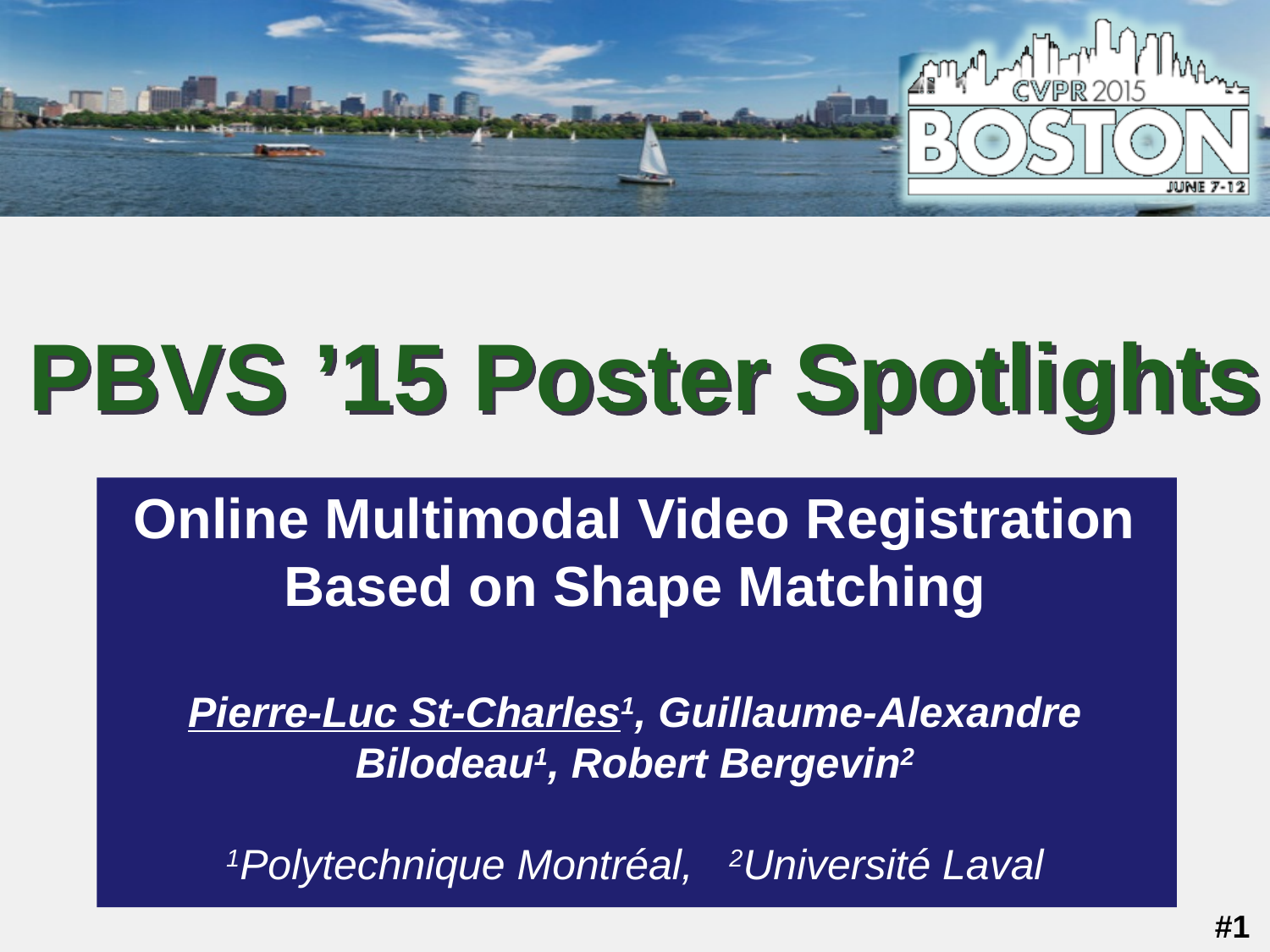

Online Multimodal Video Registration Based on Shape Matching

Pierre-Luc St-Charles1, Guillaume-Alexandre Bilodeau1, Robert Bergevin2

1Polytechnique Montréal,   2Université Laval
#1